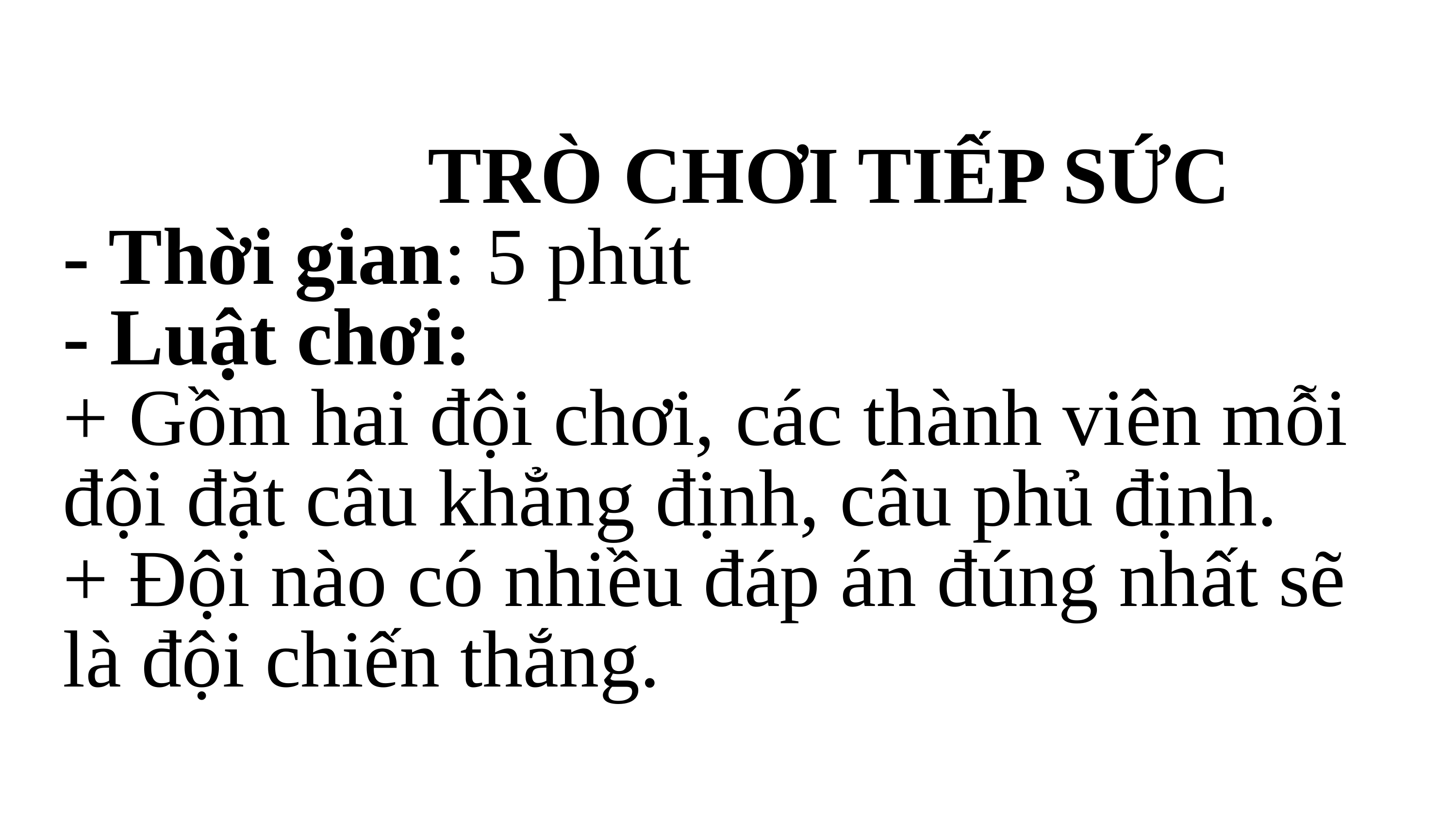

# TRÒ CHƠI TIẾP SỨC - Thời gian: 5 phút - Luật chơi: + Gồm hai đội chơi, các thành viên mỗi đội đặt câu khẳng định, câu phủ định. + Đội nào có nhiều đáp án đúng nhất sẽ là đội chiến thắng.